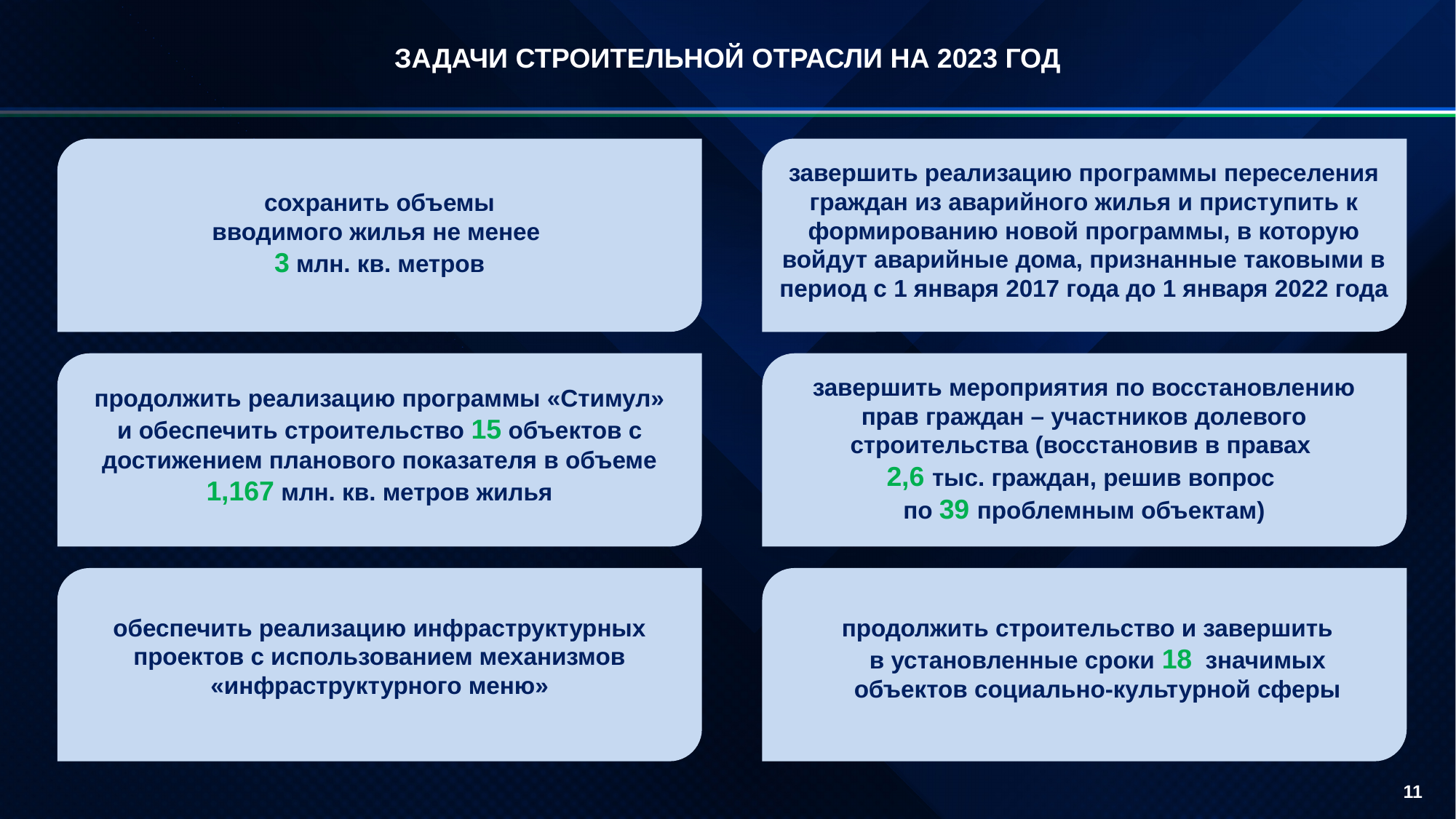

ЗАДАЧИ СТРОИТЕЛЬНОЙ ОТРАСЛИ НА 2023 ГОД

завершить реализацию программы переселения граждан из аварийного жилья и приступить к формированию новой программы, в которую войдут аварийные дома, признанные таковыми в период с 1 января 2017 года до 1 января 2022 года
сохранить объемы вводимого жилья не менее
3 млн. кв. метров

завершить мероприятия по восстановлению прав граждан – участников долевого строительства (восстановив в правах
2,6 тыс. граждан, решив вопрос
по 39 проблемным объектам)
продолжить реализацию программы «Стимул» и обеспечить строительство 15 объектов с достижением планового показателя в объеме 1,167 млн. кв. метров жилья

обеспечить реализацию инфраструктурных проектов с использованием механизмов «инфраструктурного меню»
продолжить строительство и завершить    в установленные сроки 18  значимых объектов социально-культурной сферы
11